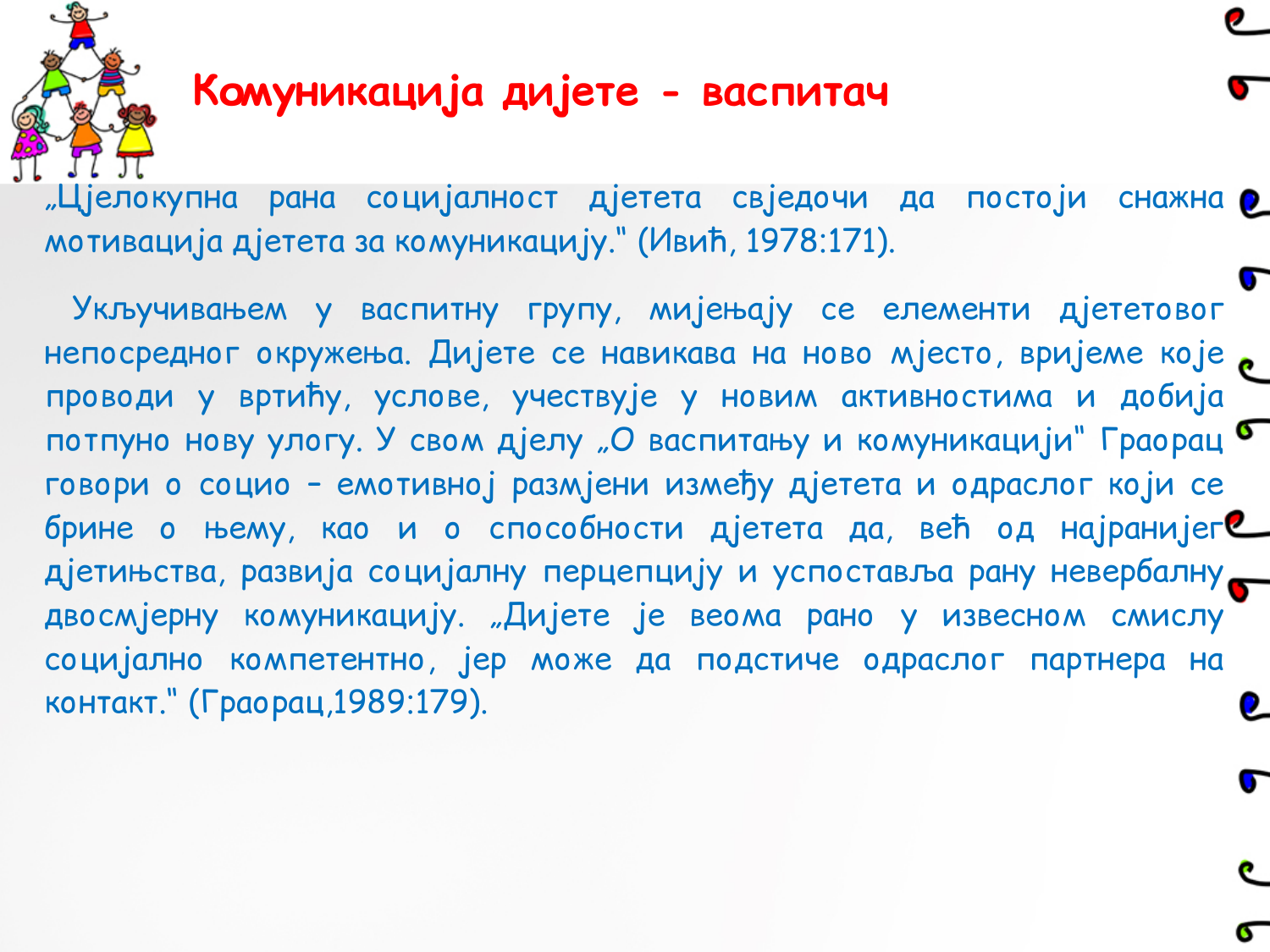

# Комуникација дијете - васпитач
„Цјелокупна рана социјалност дјетета свједочи да постоји снажна мотивација дјетета за комуникацију.“ (Ивић, 1978:171).
 Укључивањем у васпитну групу, мијењају се елементи дјететовог непосредног окружења. Дијете се навикава на ново мјесто, вријеме које проводи у вртићу, услове, учествује у новим активностима и добија потпуно нову улогу. У свом дјелу „О васпитању и комуникацији“ Граорац говори о социо – емотивној размјени између дјетета и одраслог који се брине о њему, као и о способности дјетета да, већ од најранијег дјетињства, развија социјалну перцепцију и успоставља рану невербалну двосмјерну комуникацију. „Дијете је веома рано у извесном смислу социјално компетентно, јер може да подстиче одраслог партнера на контакт.“ (Граорац,1989:179).